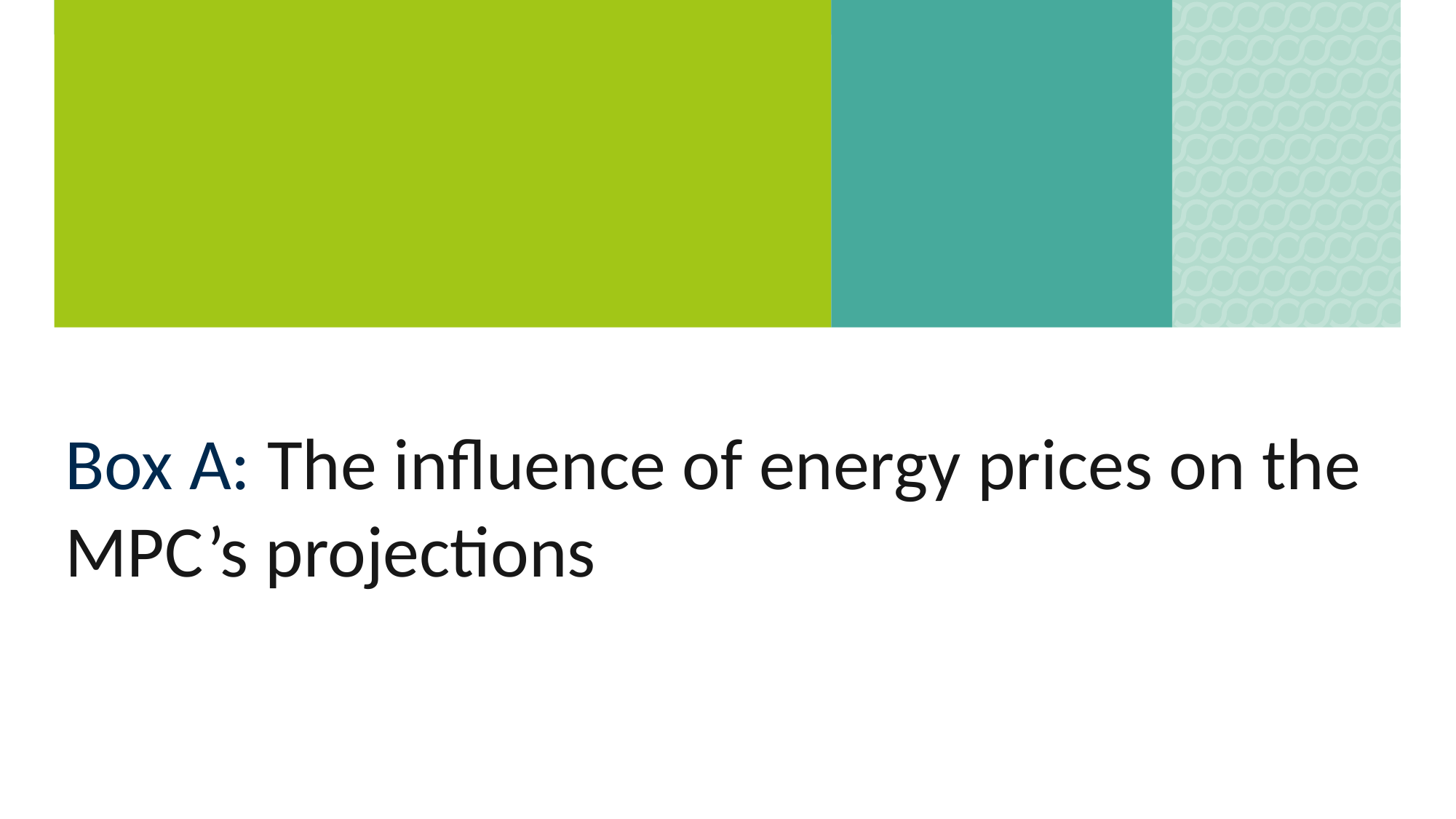

Box A: The influence of energy prices on the MPC’s projections